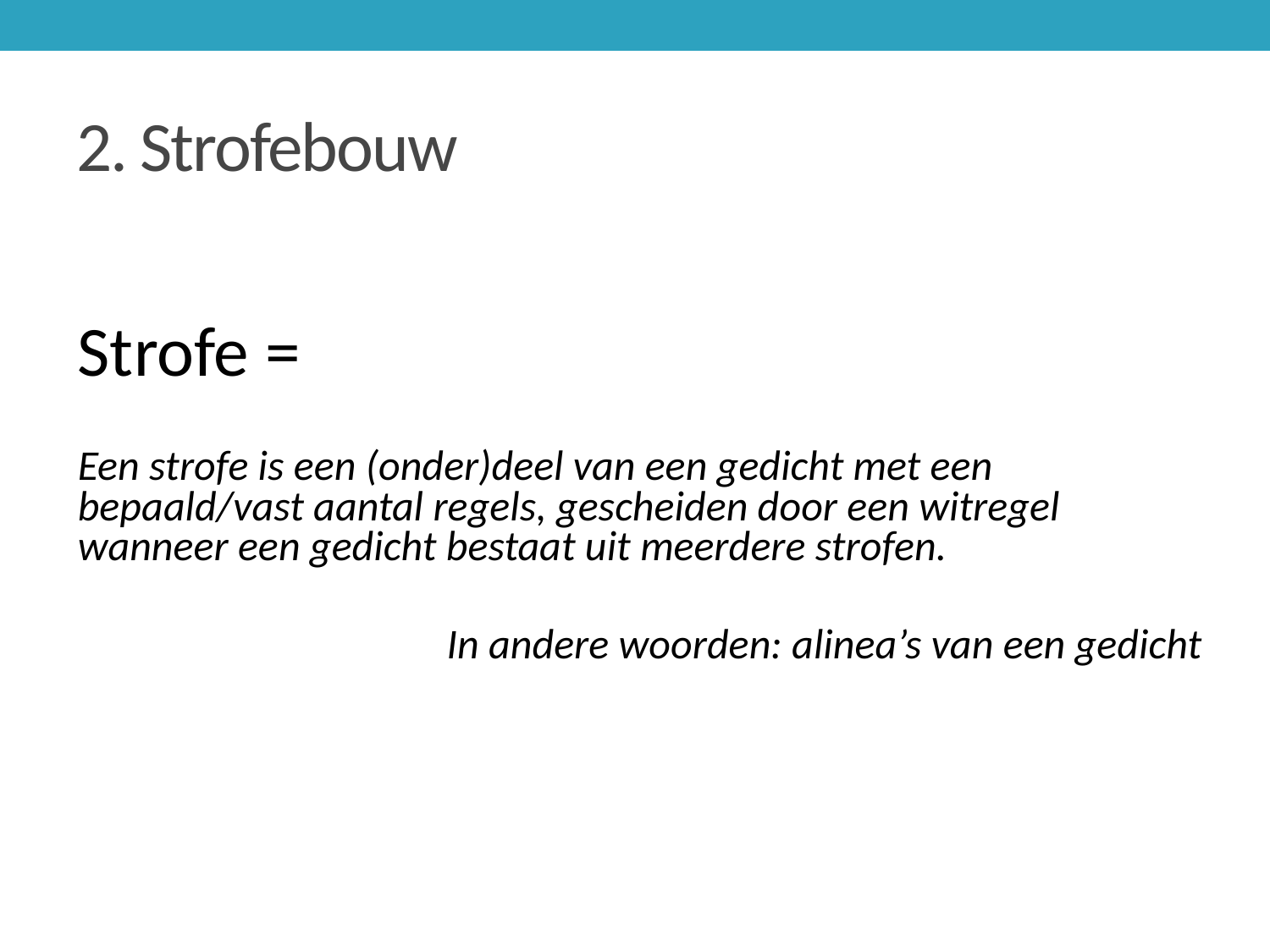

# 2. Strofebouw
Strofe =

Een strofe is een (onder)deel van een gedicht met een bepaald/vast aantal regels, gescheiden door een witregel wanneer een gedicht bestaat uit meerdere strofen.

In andere woorden: alinea’s van een gedicht